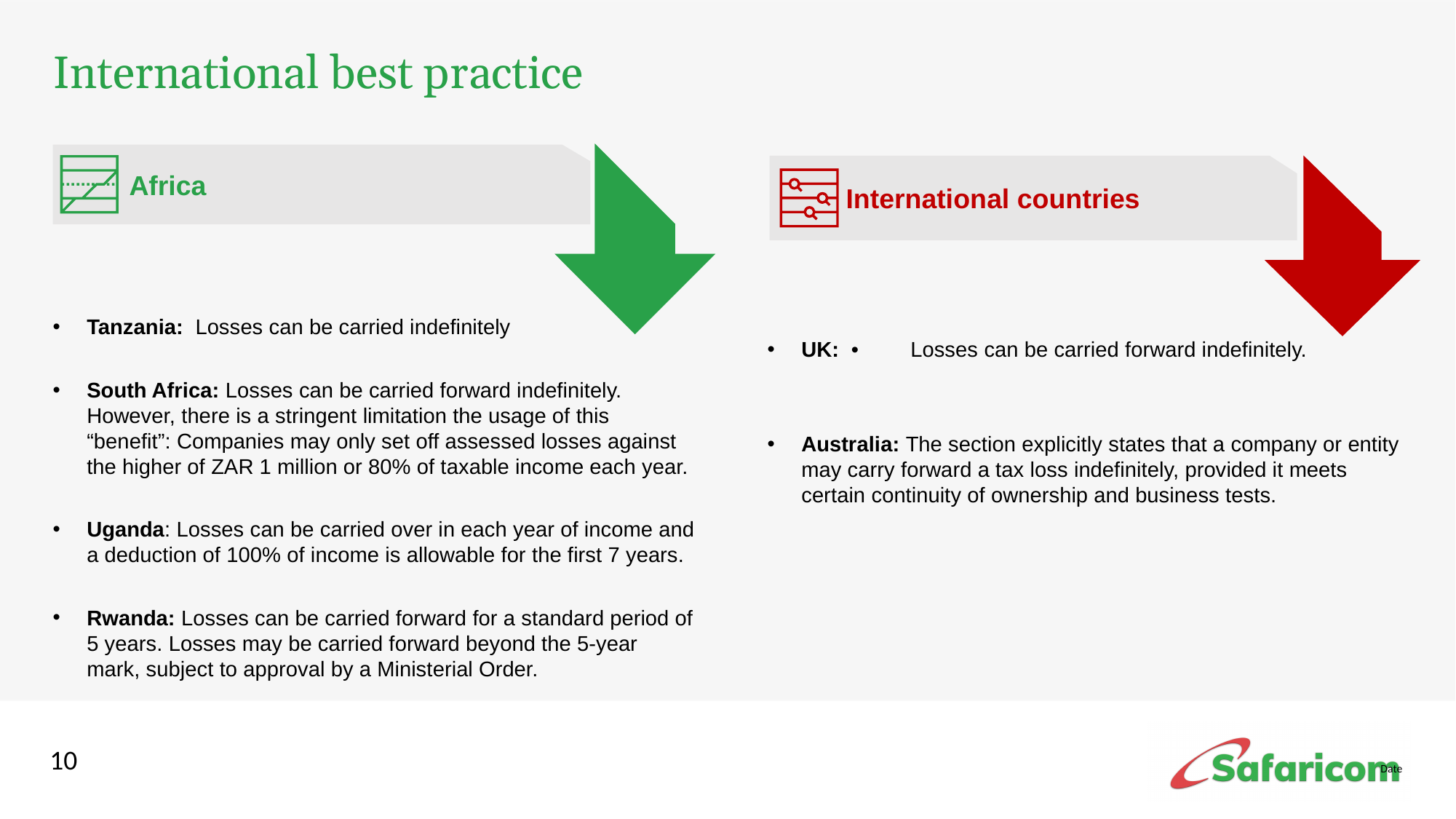

# International best practice
Africa

International countries

Tanzania:  Losses can be carried indefinitely

South Africa: Losses can be carried forward indefinitely. However, there is a stringent limitation the usage of this “benefit”: Companies may only set off assessed losses against the higher of ZAR 1 million or 80% of taxable income each year.

Uganda: Losses can be carried over in each year of income and a deduction of 100% of income is allowable for the first 7 years.

Rwanda: Losses can be carried forward for a standard period of 5 years. Losses may be carried forward beyond the 5-year mark, subject to approval by a Ministerial Order.

UK:  •	Losses can be carried forward indefinitely.

Australia: The section explicitly states that a company or entity may carry forward a tax loss indefinitely, provided it meets certain continuity of ownership and business tests.

10
Date